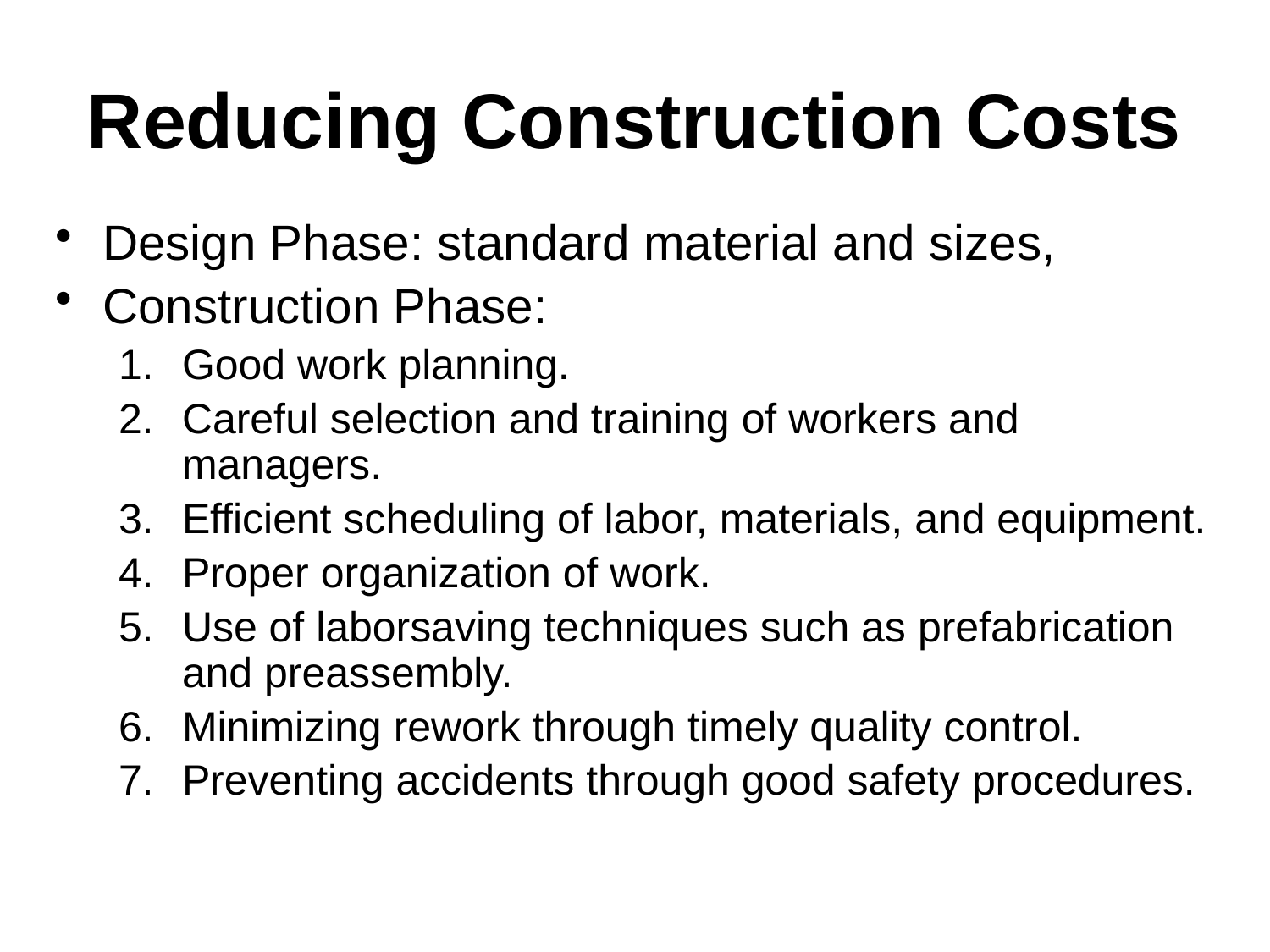

# Reducing Construction Costs
Design Phase: standard material and sizes,
Construction Phase:
Good work planning.
Careful selection and training of workers and managers.
Efficient scheduling of labor, materials, and equipment.
Proper organization of work.
Use of laborsaving techniques such as prefabrication and preassembly.
Minimizing rework through timely quality control.
Preventing accidents through good safety procedures.